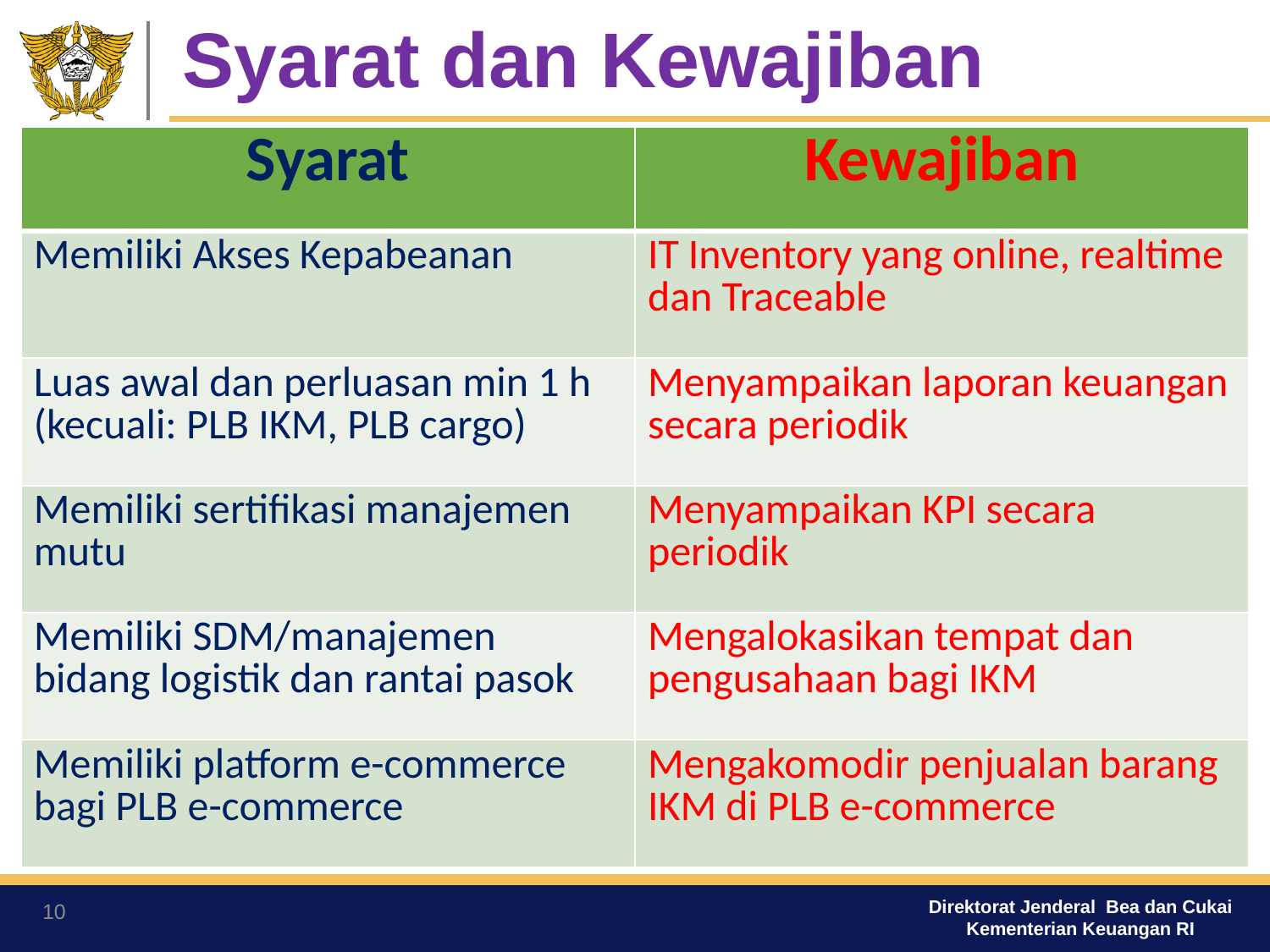

# Syarat dan Kewajiban
| Syarat | Kewajiban |
| --- | --- |
| Memiliki Akses Kepabeanan | IT Inventory yang online, realtime dan Traceable |
| Luas awal dan perluasan min 1 h (kecuali: PLB IKM, PLB cargo) | Menyampaikan laporan keuangan secara periodik |
| Memiliki sertifikasi manajemen mutu | Menyampaikan KPI secara periodik |
| Memiliki SDM/manajemen bidang logistik dan rantai pasok | Mengalokasikan tempat dan pengusahaan bagi IKM |
| Memiliki platform e-commerce bagi PLB e-commerce | Mengakomodir penjualan barang IKM di PLB e-commerce |